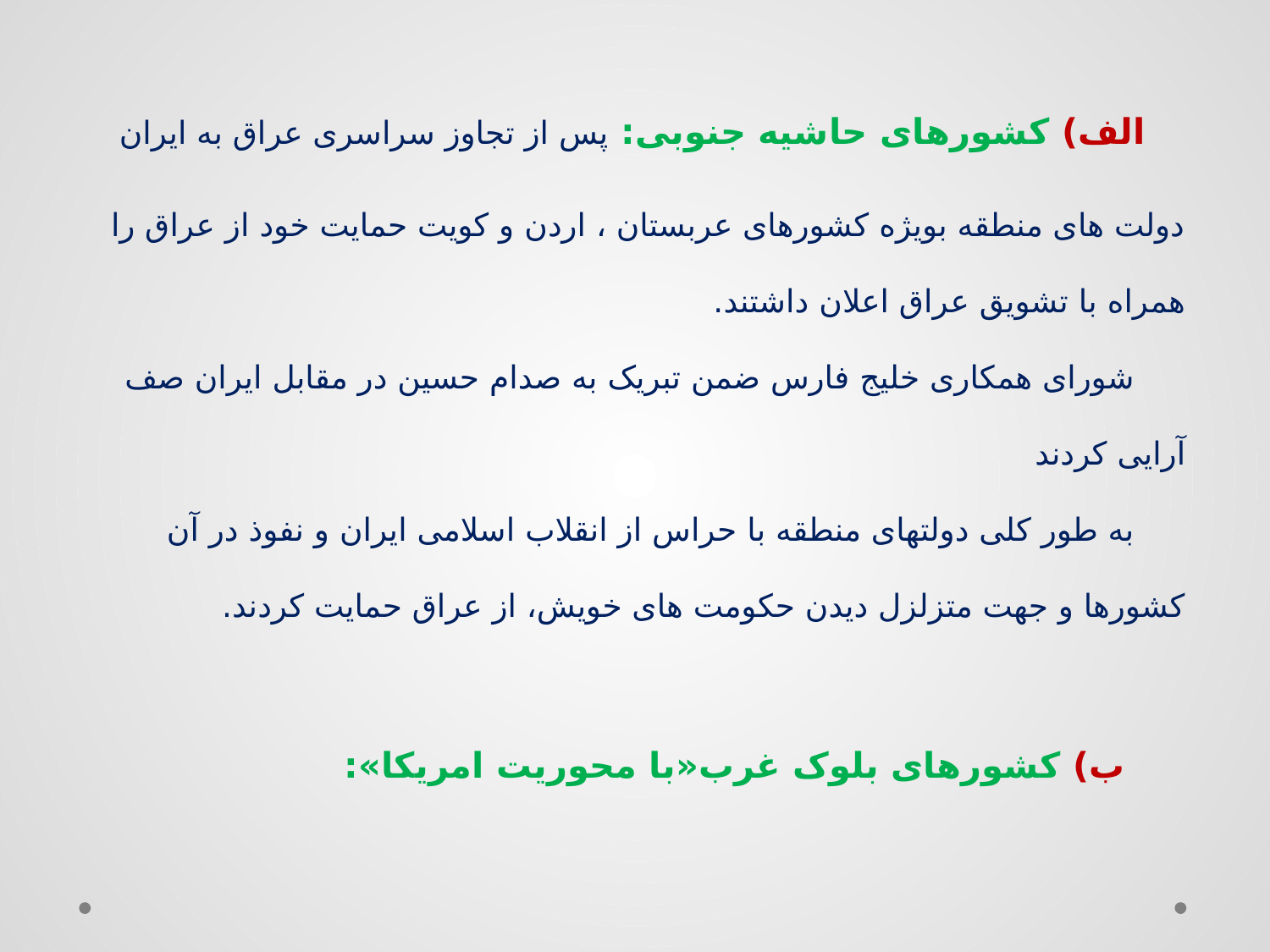

# الف) کشورهای حاشیه جنوبی: پس از تجاوز سراسری عراق به ایران دولت های منطقه بویژه کشورهای عربستان ، اردن و کویت حمایت خود از عراق را همراه با تشویق عراق اعلان داشتند. شورای همکاری خلیج فارس ضمن تبریک به صدام حسین در مقابل ایران صف آرایی کردند به طور کلی دولتهای منطقه با حراس از انقلاب اسلامی ایران و نفوذ در آن کشورها و جهت متزلزل دیدن حکومت های خویش، از عراق حمایت کردند. ب) کشورهای بلوک غرب«با محوریت امریکا»: